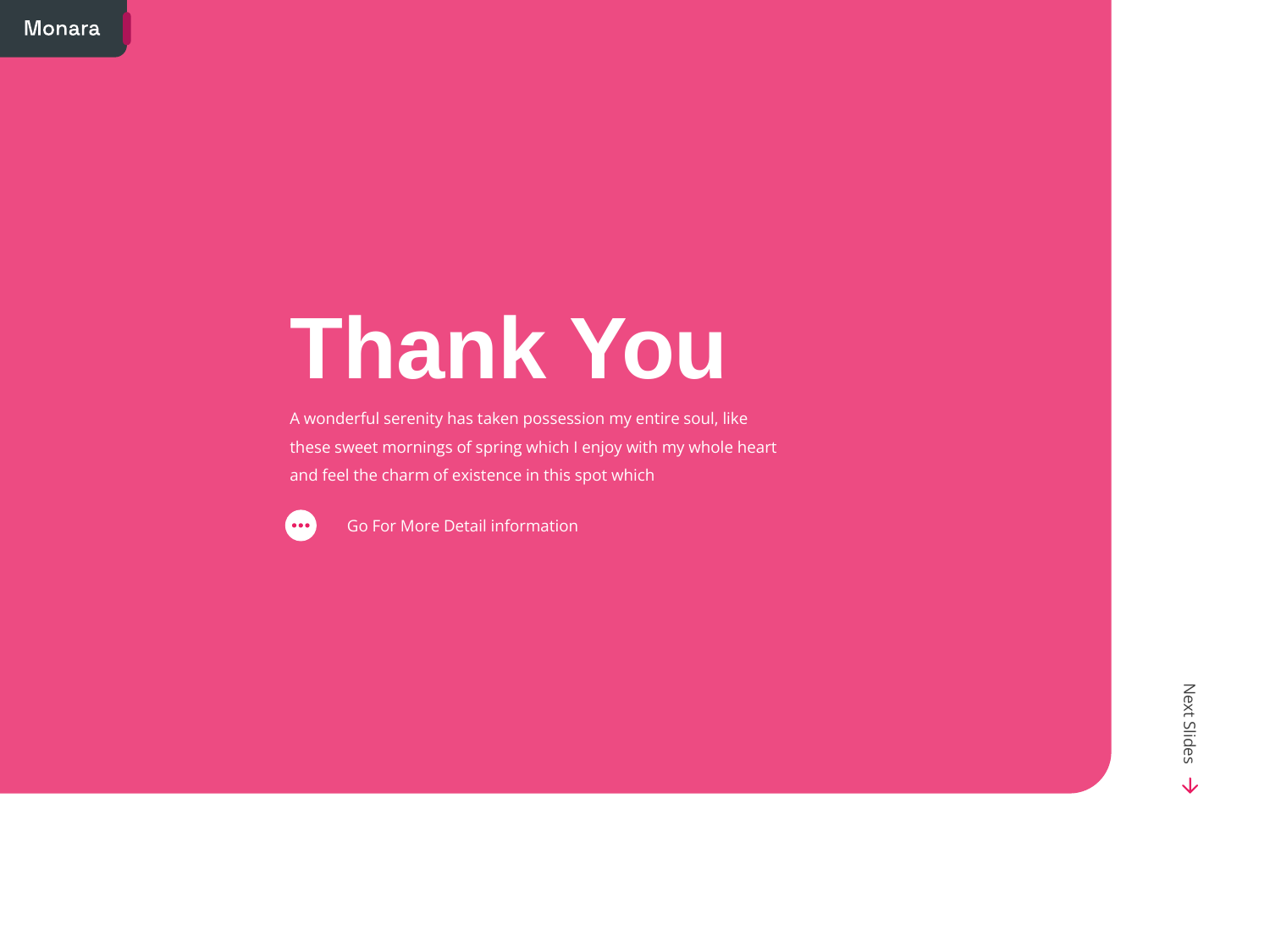

# Thank You
A wonderful serenity has taken possession my entire soul, like these sweet mornings of spring which I enjoy with my whole heart and feel the charm of existence in this spot which
Go For More Detail information

Next Slides